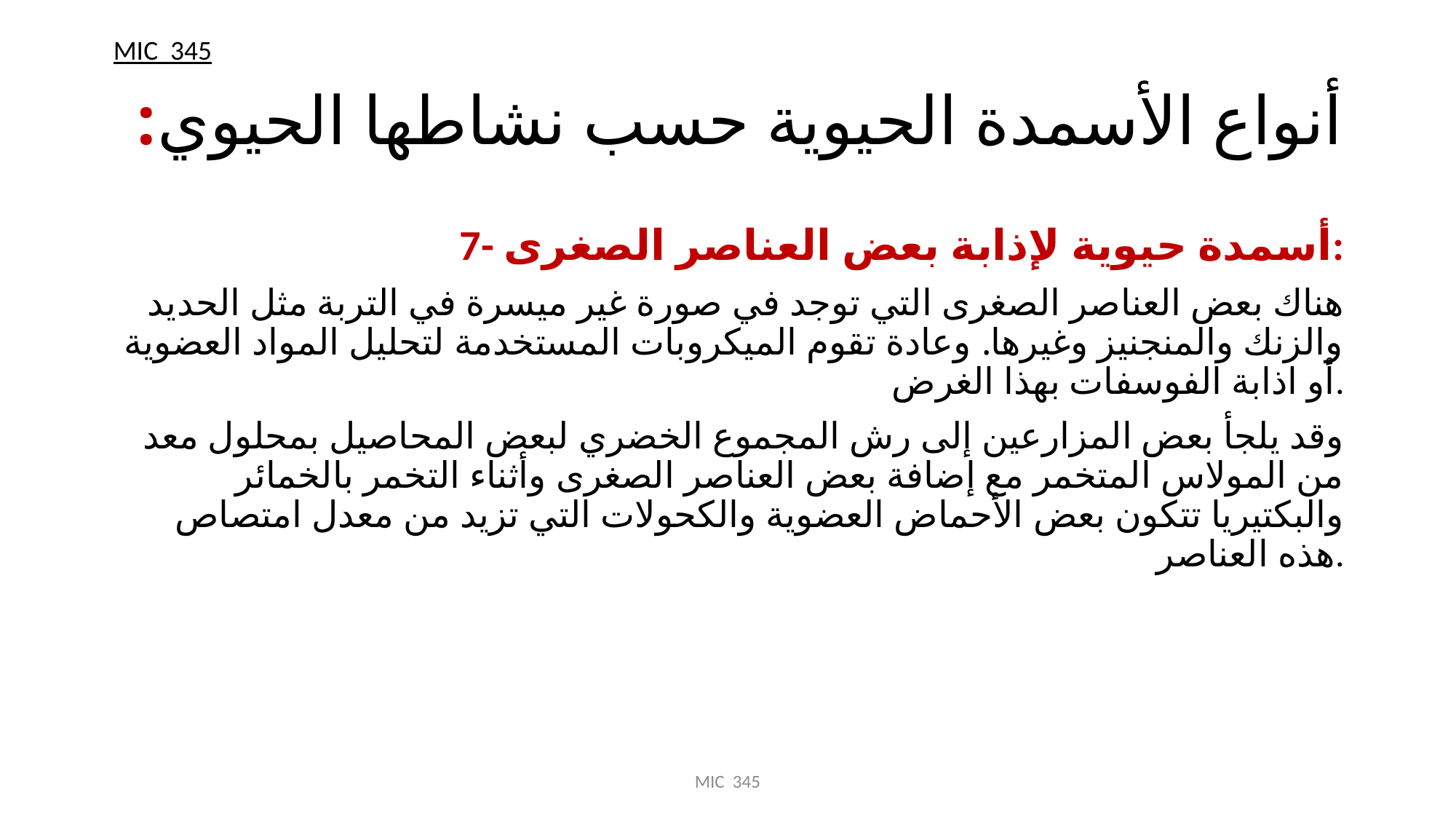

MIC  345
# أنواع الأسمدة الحيوية حسب نشاطها الحيوي:
7- أسمدة حيوية لإذابة بعض العناصر الصغرى:
هناك بعض العناصر الصغرى التي توجد في صورة غير ميسرة في التربة مثل الحديد والزنك والمنجنيز وغيرها. وعادة تقوم الميكروبات المستخدمة لتحليل المواد العضوية أو اذابة الفوسفات بهذا الغرض.
وقد يلجأ بعض المزارعين إلى رش المجموع الخضري لبعض المحاصيل بمحلول معد من المولاس المتخمر مع إضافة بعض العناصر الصغرى وأثناء التخمر بالخمائر والبكتيريا تتكون بعض الأحماض العضوية والكحولات التي تزيد من معدل امتصاص هذه العناصر.

MIC  345